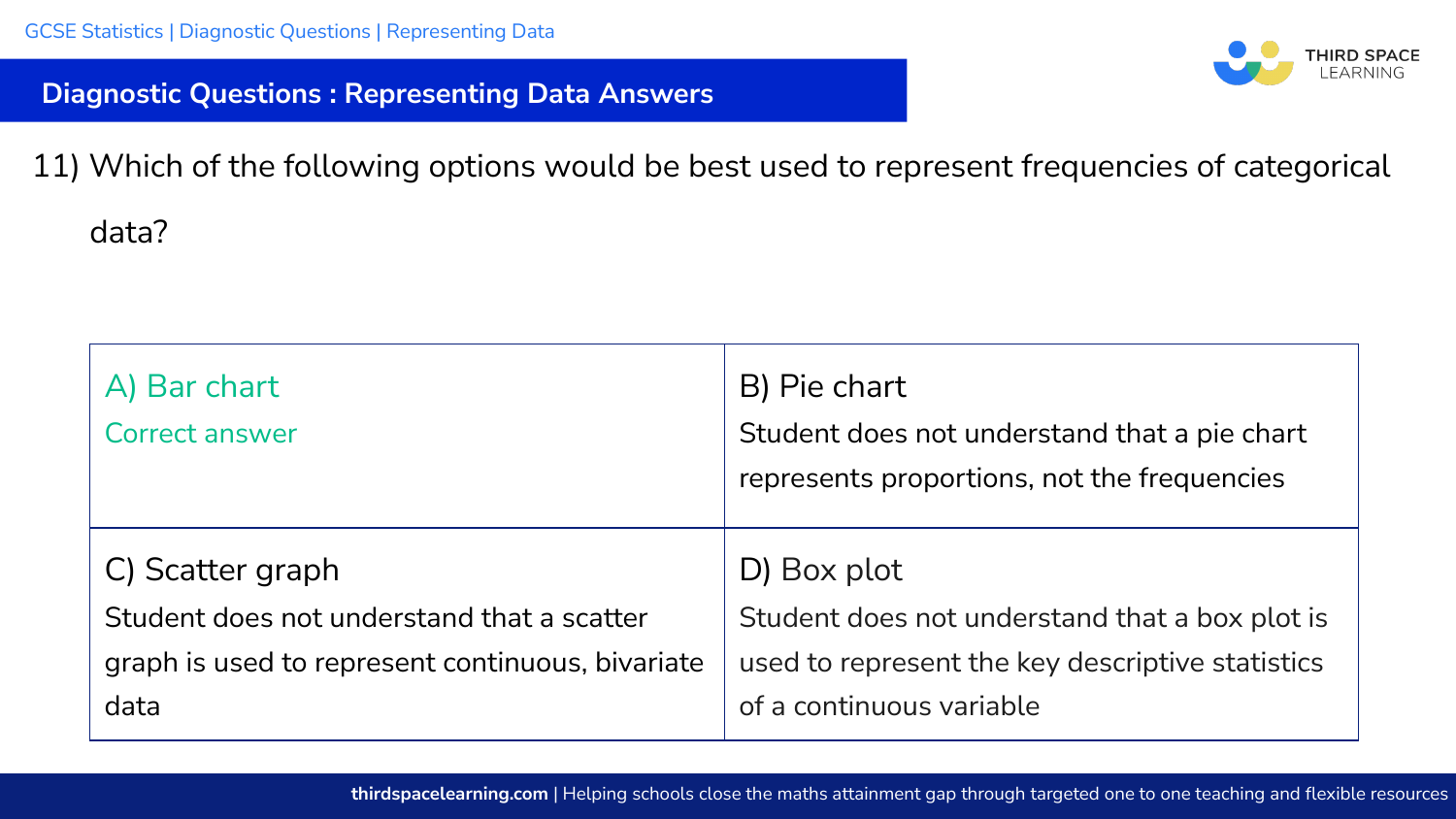

Diagnostic Questions : Representing Data Answers
| 11) Which of the following options would be best used to represent frequencies of categorical data? |
| --- |
| A) Bar chart Correct answer | B) Pie chart Student does not understand that a pie chart represents proportions, not the frequencies |
| --- | --- |
| C) Scatter graph Student does not understand that a scatter graph is used to represent continuous, bivariate data | D) Box plot Student does not understand that a box plot is used to represent the key descriptive statistics of a continuous variable |